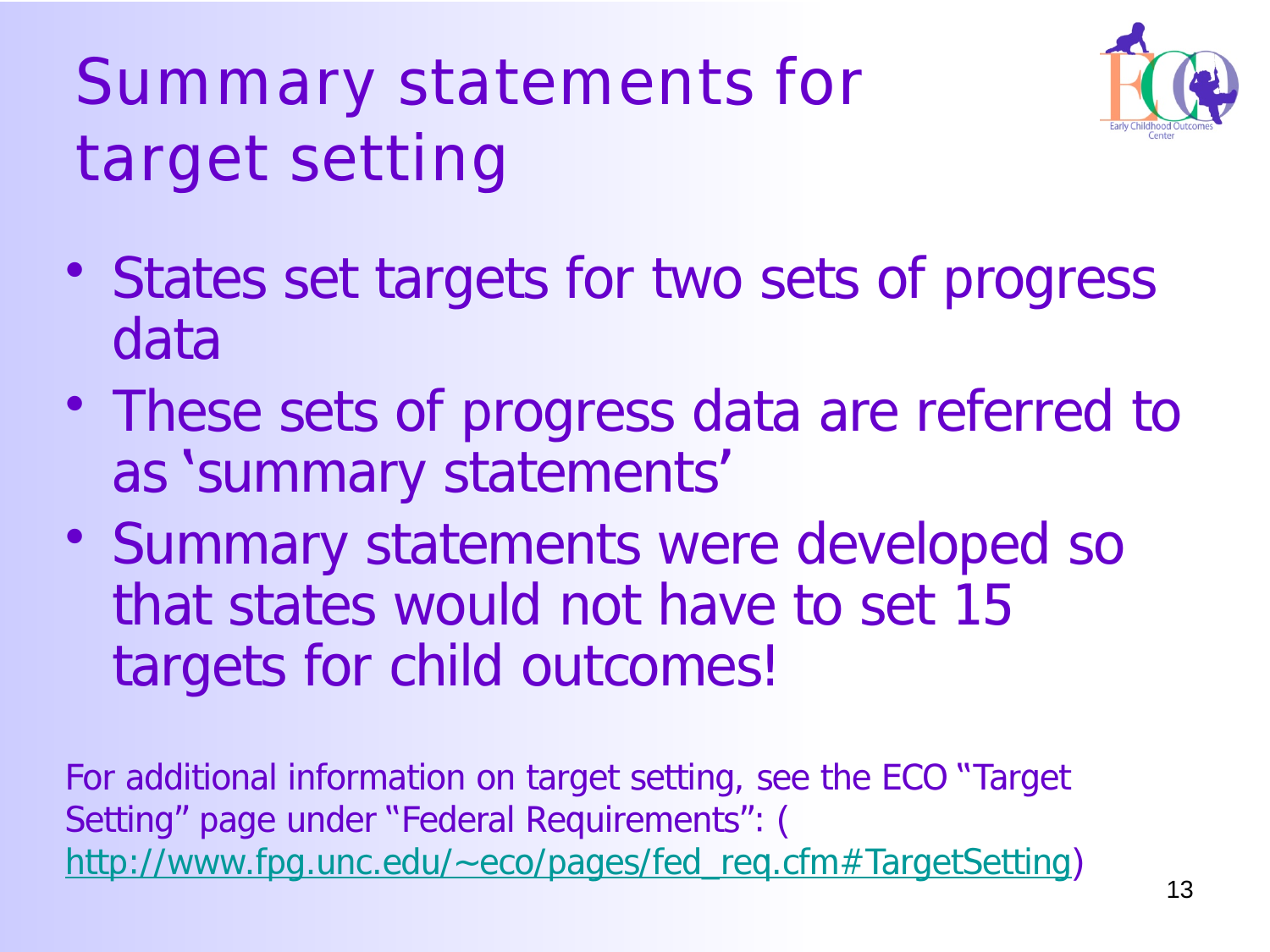

# Summary statements for target setting
States set targets for two sets of progress data
These sets of progress data are referred to as ‘summary statements’
Summary statements were developed so that states would not have to set 15 targets for child outcomes!

For additional information on target setting, see the ECO “Target Setting” page under “Federal Requirements”: (http://www.fpg.unc.edu/~eco/pages/fed_req.cfm#TargetSetting)
13